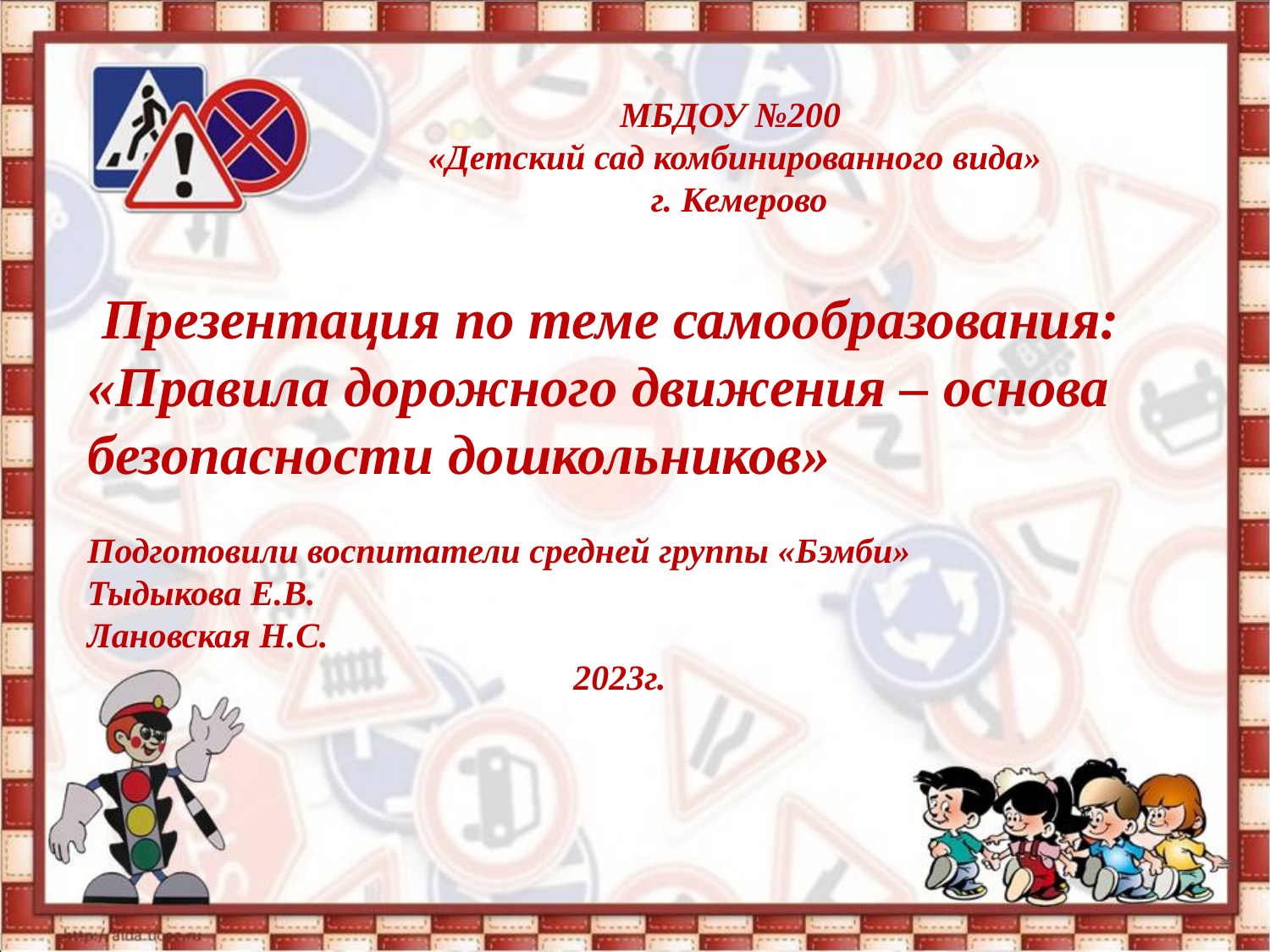

МБДОУ №200
«Детский сад комбинированного вида»
 г. Кемерово
 Презентация по теме самообразования: «Правила дорожного движения – основа безопасности дошкольников»

Подготовили воспитатели средней группы «Бэмби»
Тыдыкова Е.В.
Лановская Н.С.
2023г.